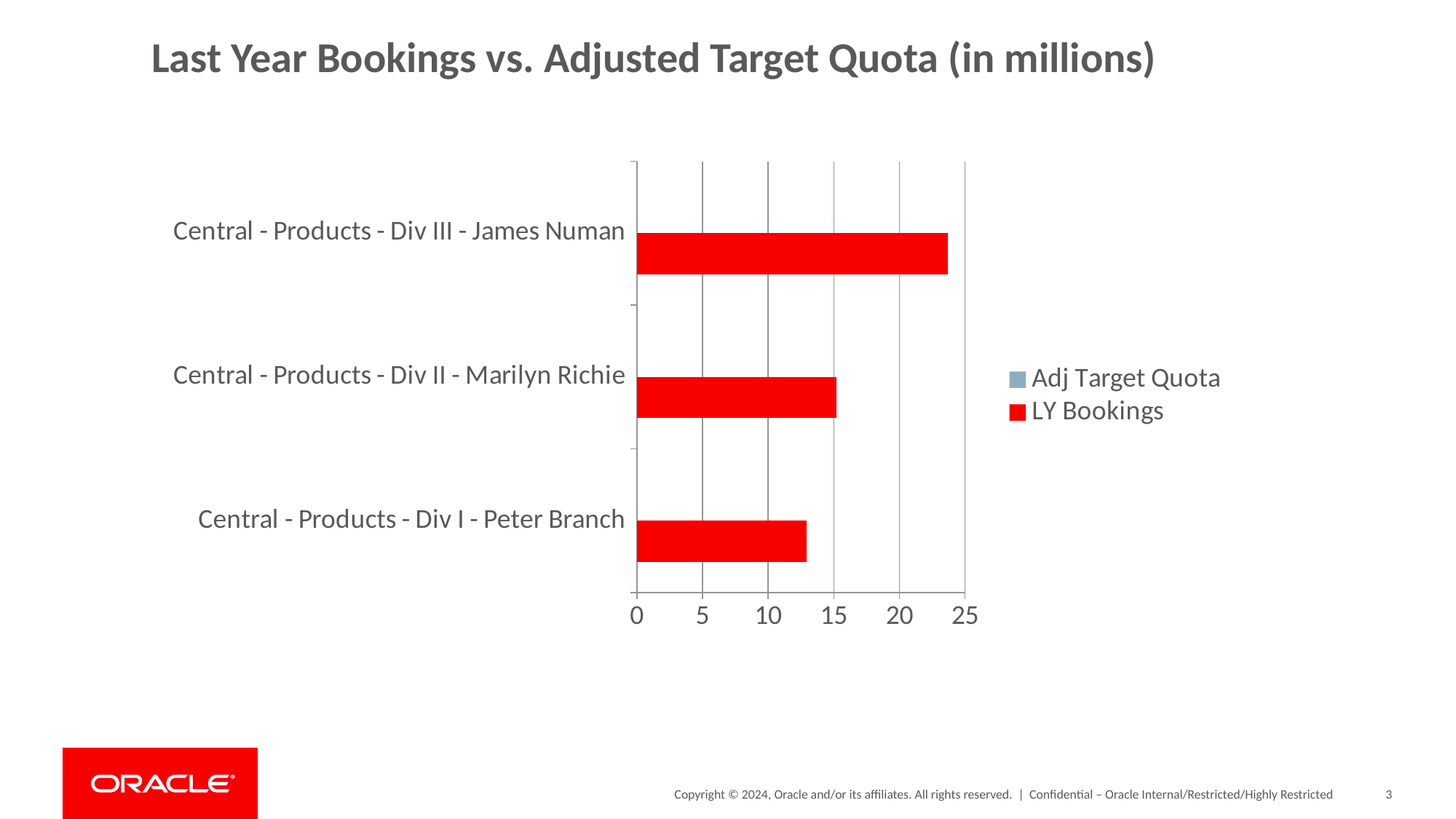

Last Year Bookings vs. Adjusted Target Quota (in millions)

### Chart

| Category |  |  |
|---|---|---|
| Central - Products - Div I - Peter Branch | 12.953 | 0.0 |
| Central - Products - Div II - Marilyn Richie | 15.22275 | 0.0 |
| Central - Products - Div III - James Numan | 23.67725 | 0.0 |
Confidential – Oracle Internal/Restricted/Highly Restricted
3